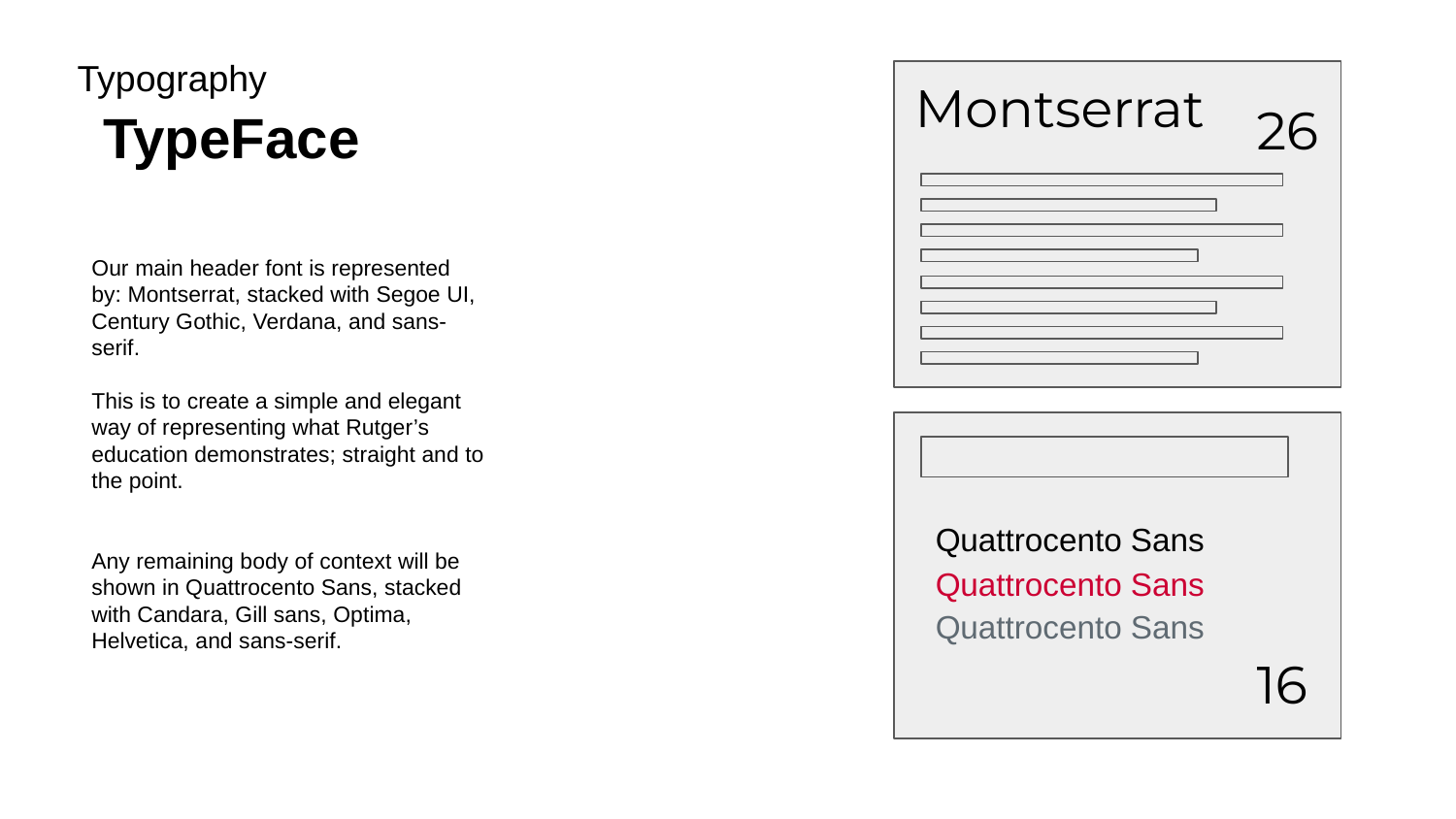

# Typography

Montserrat
26
TypeFace

Our main header font is represented by: Montserrat, stacked with Segoe UI, Century Gothic, Verdana, and sans-serif.

This is to create a simple and elegant way of representing what Rutger’s education demonstrates; straight and to the point.

Any remaining body of context will be shown in Quattrocento Sans, stacked with Candara, Gill sans, Optima, Helvetica, and sans-serif.

Quattrocento Sans
Quattrocento Sans
Quattrocento Sans
16